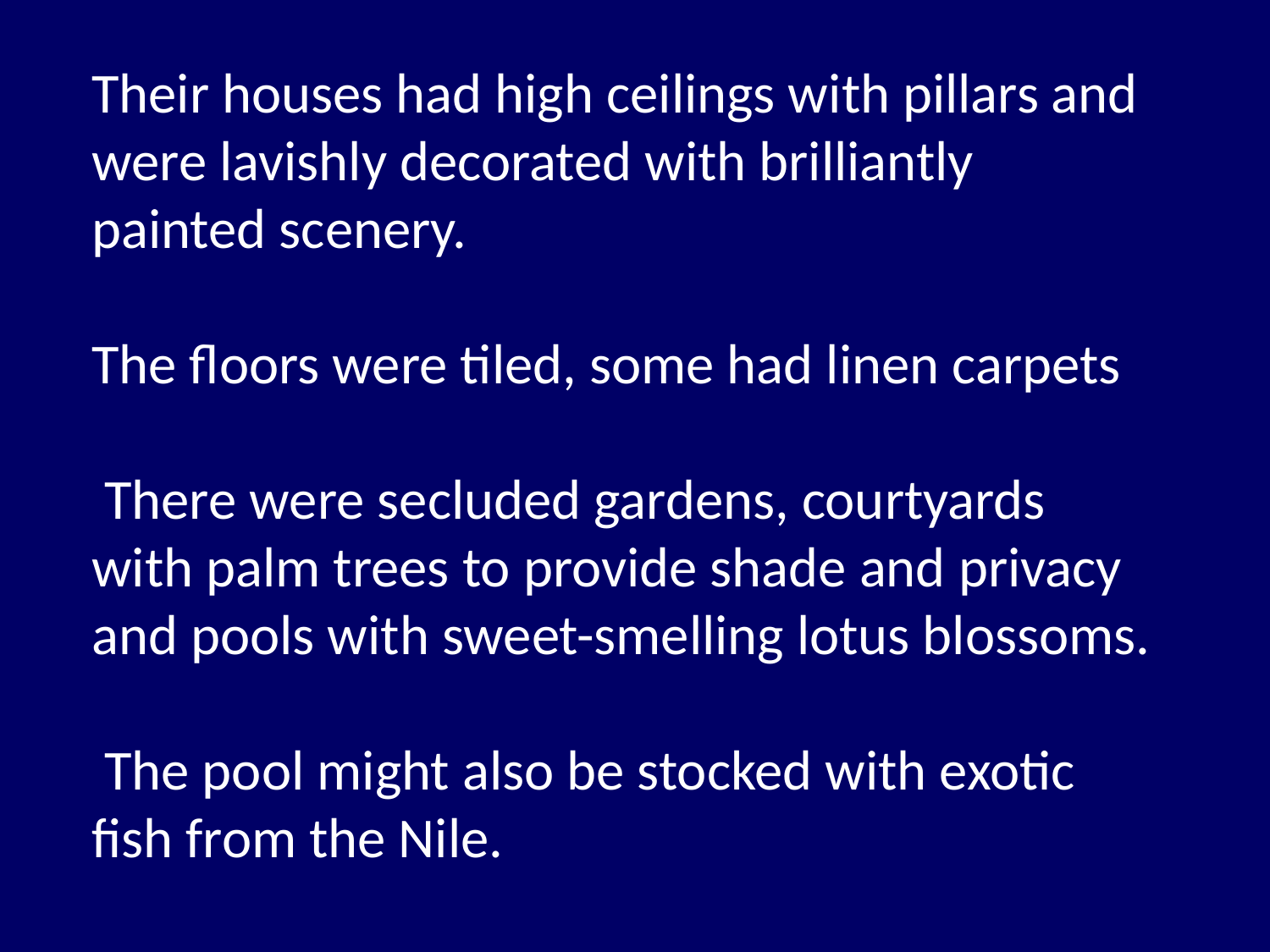

Their houses had high ceilings with pillars and were lavishly decorated with brilliantly painted scenery.

The floors were tiled, some had linen carpets

 There were secluded gardens, courtyards with palm trees to provide shade and privacy and pools with sweet-smelling lotus blossoms.

 The pool might also be stocked with exotic fish from the Nile.